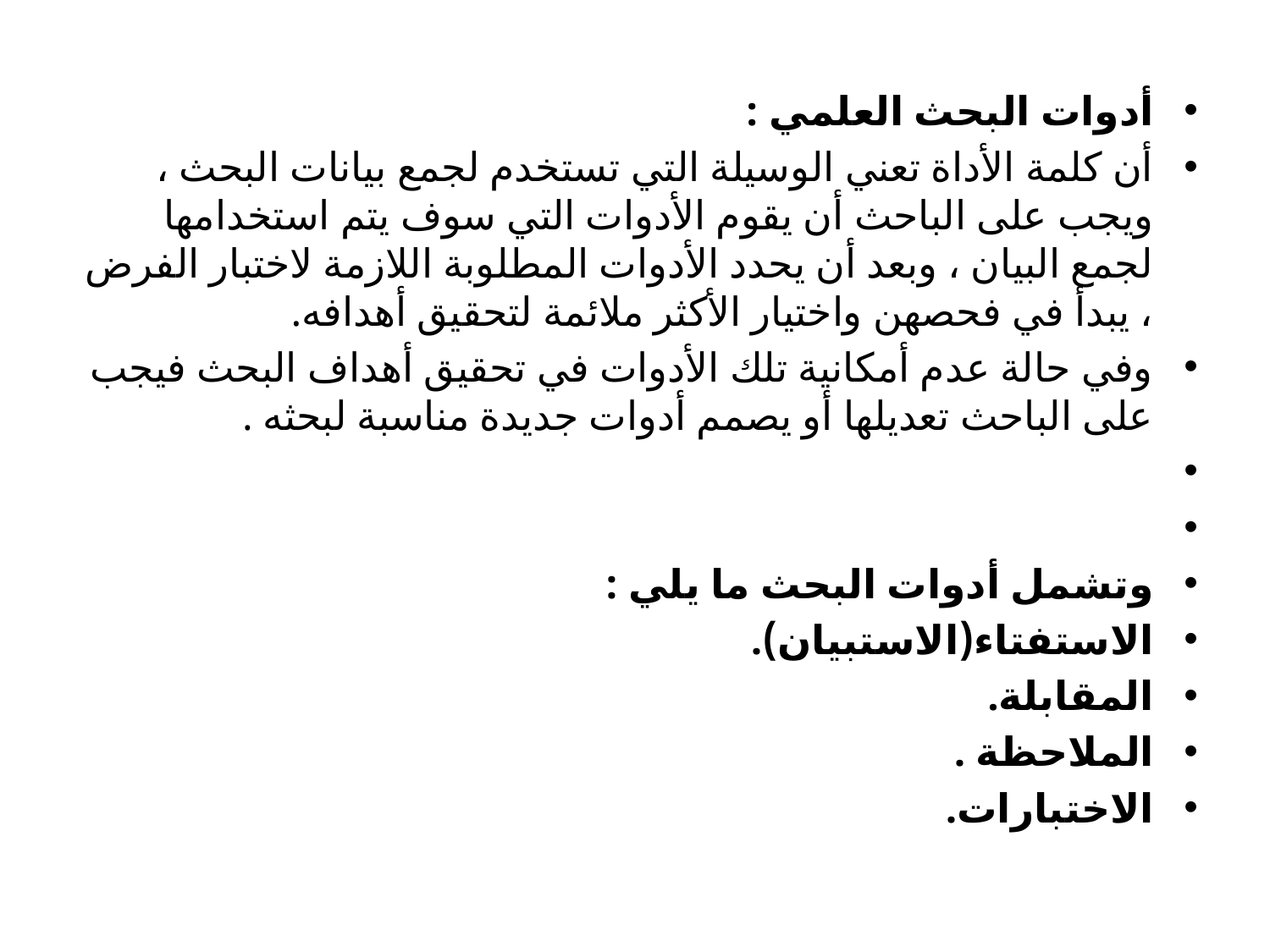

أدوات البحث العلمي :
أن كلمة الأداة تعني الوسيلة التي تستخدم لجمع بيانات البحث ، ويجب على الباحث أن يقوم الأدوات التي سوف يتم استخدامها لجمع البيان ، وبعد أن يحدد الأدوات المطلوبة اللازمة لاختبار الفرض ، يبدأ في فحصهن واختيار الأكثر ملائمة لتحقيق أهدافه.
وفي حالة عدم أمكانية تلك الأدوات في تحقيق أهداف البحث فيجب على الباحث تعديلها أو يصمم أدوات جديدة مناسبة لبحثه .

وتشمل أدوات البحث ما يلي :
الاستفتاء(الاستبيان).
المقابلة.
الملاحظة .
الاختبارات.